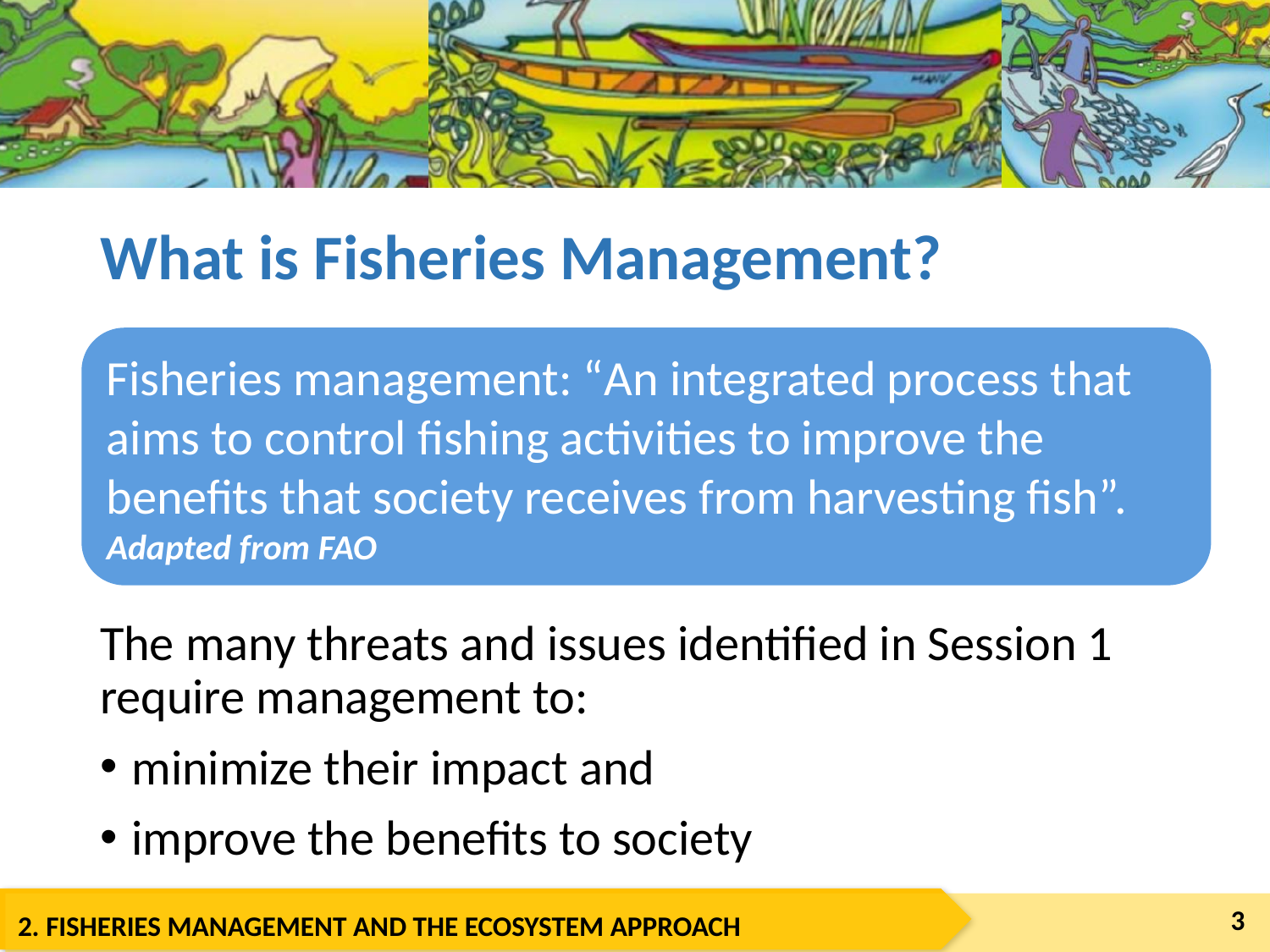

# What is Fisheries Management?
Fisheries management: “An integrated process that aims to control fishing activities to improve the benefits that society receives from harvesting fish”.      Adapted from FAO
The many threats and issues identified in Session 1 require management to:
minimize their impact and
improve the benefits to society
3